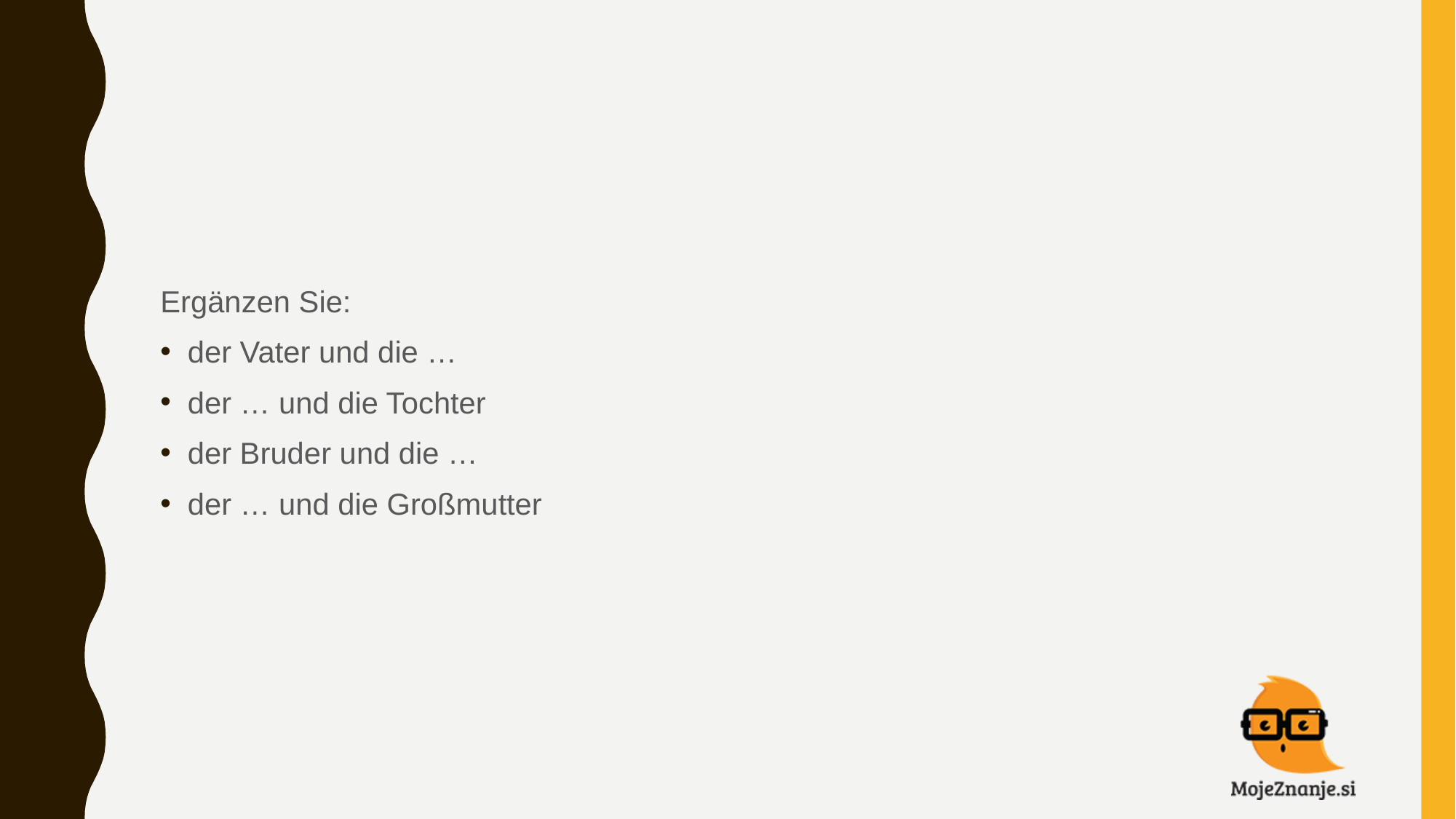

#
Ergänzen Sie:
der Vater und die …
der … und die Tochter
der Bruder und die …
der … und die Großmutter